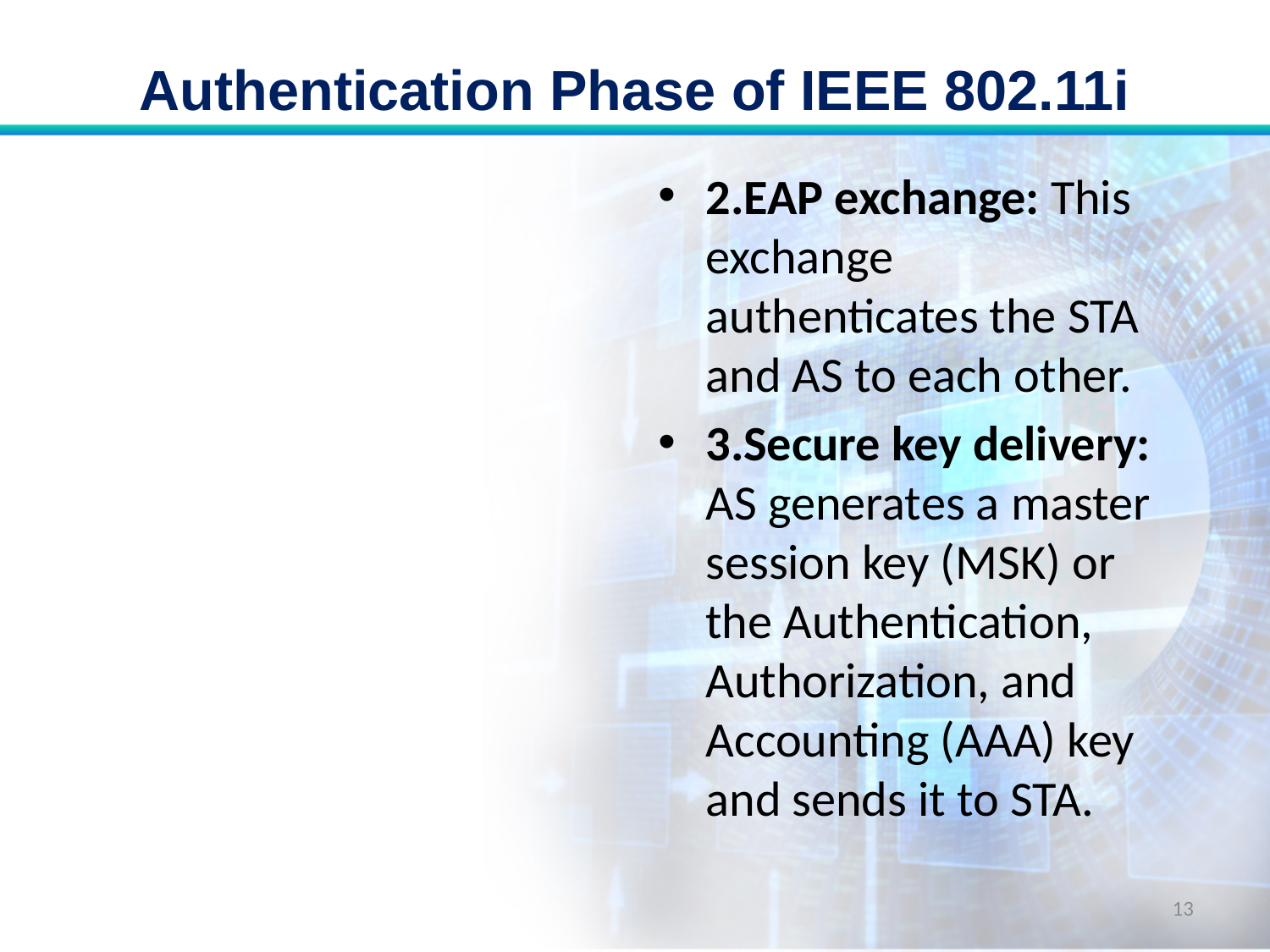

# Authentication Phase of IEEE 802.11i
2.EAP exchange: This exchange authenticates the STA and AS to each other.
3.Secure key delivery: AS generates a master session key (MSK) or the Authentication, Authorization, and Accounting (AAA) key and sends it to STA.
13